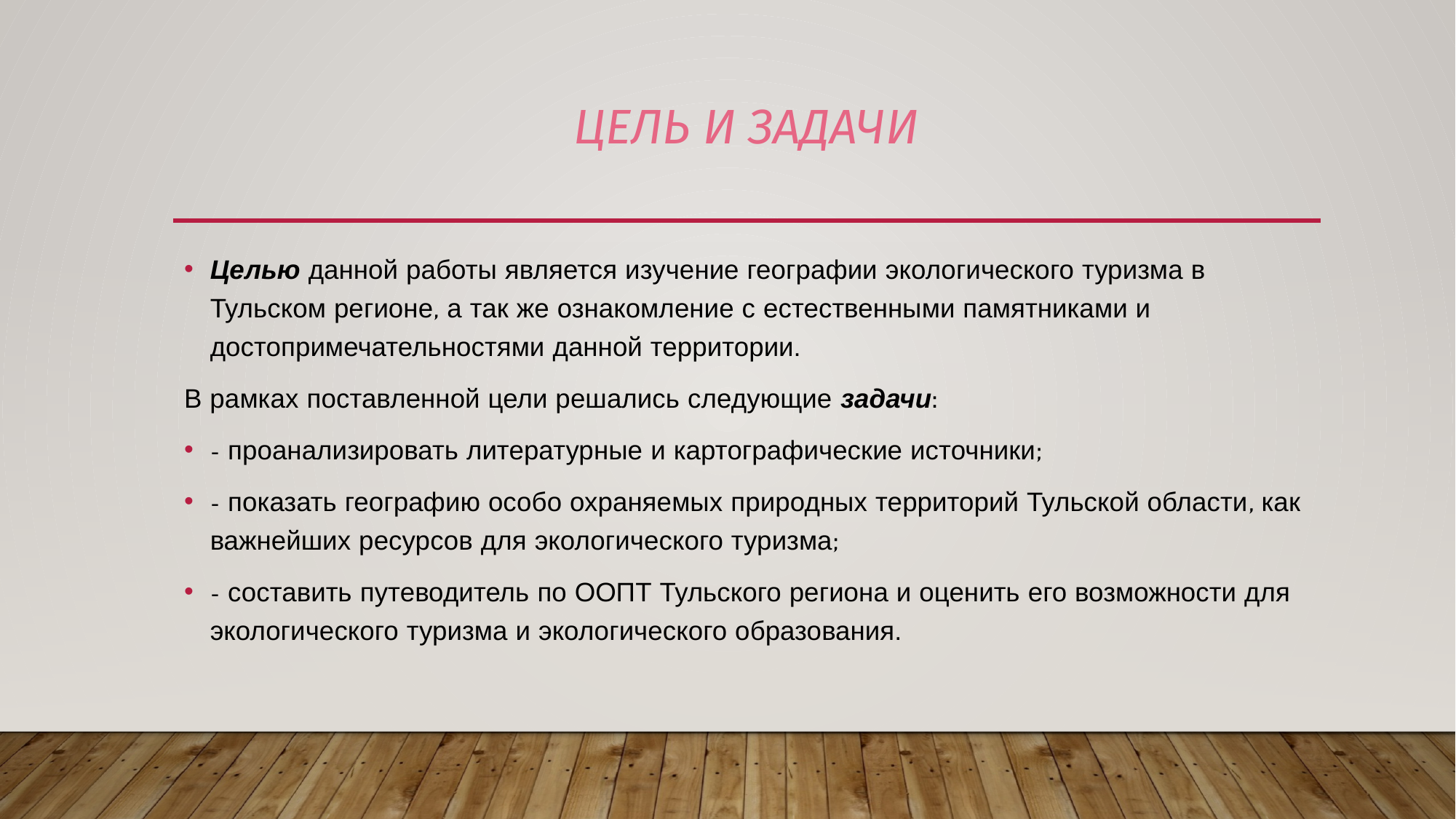

# Цель и задачи
Целью данной работы является изучение географии экологического туризма в Тульском регионе, а так же ознакомление с естественными памятниками и достопримечательностями данной территории.
В рамках поставленной цели решались следующие задачи:
- проанализировать литературные и картографические источники;
- показать географию особо охраняемых природных территорий Тульской области, как важнейших ресурсов для экологического туризма;
- составить путеводитель по ООПТ Тульского региона и оценить его возможности для экологического туризма и экологического образования.